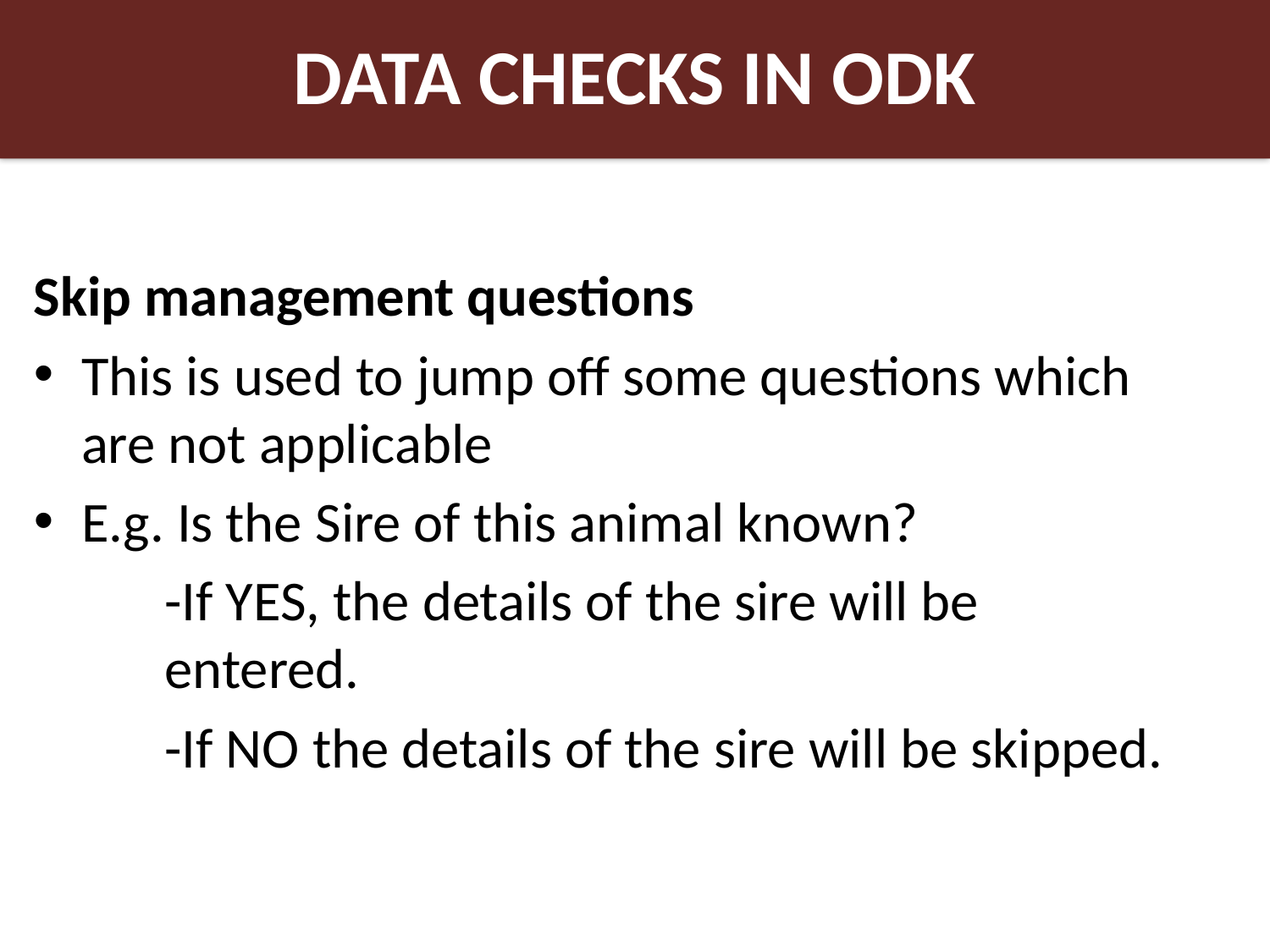

# DATA CHECKS IN ODK
Skip management questions
This is used to jump off some questions which are not applicable
E.g. Is the Sire of this animal known?
-If YES, the details of the sire will be entered.
-If NO the details of the sire will be skipped.